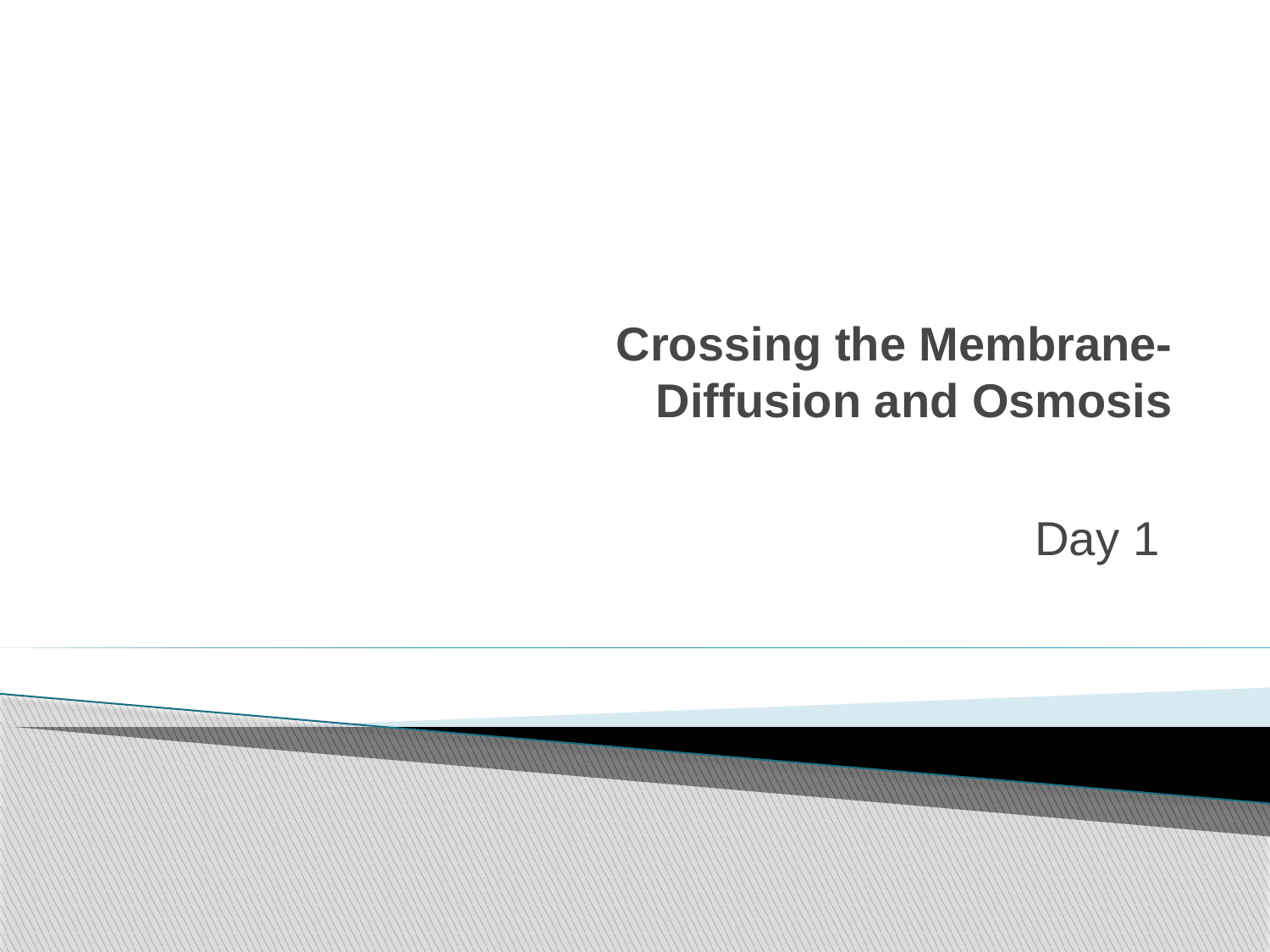

# Crossing the Membrane- Diffusion and Osmosis
Day 1